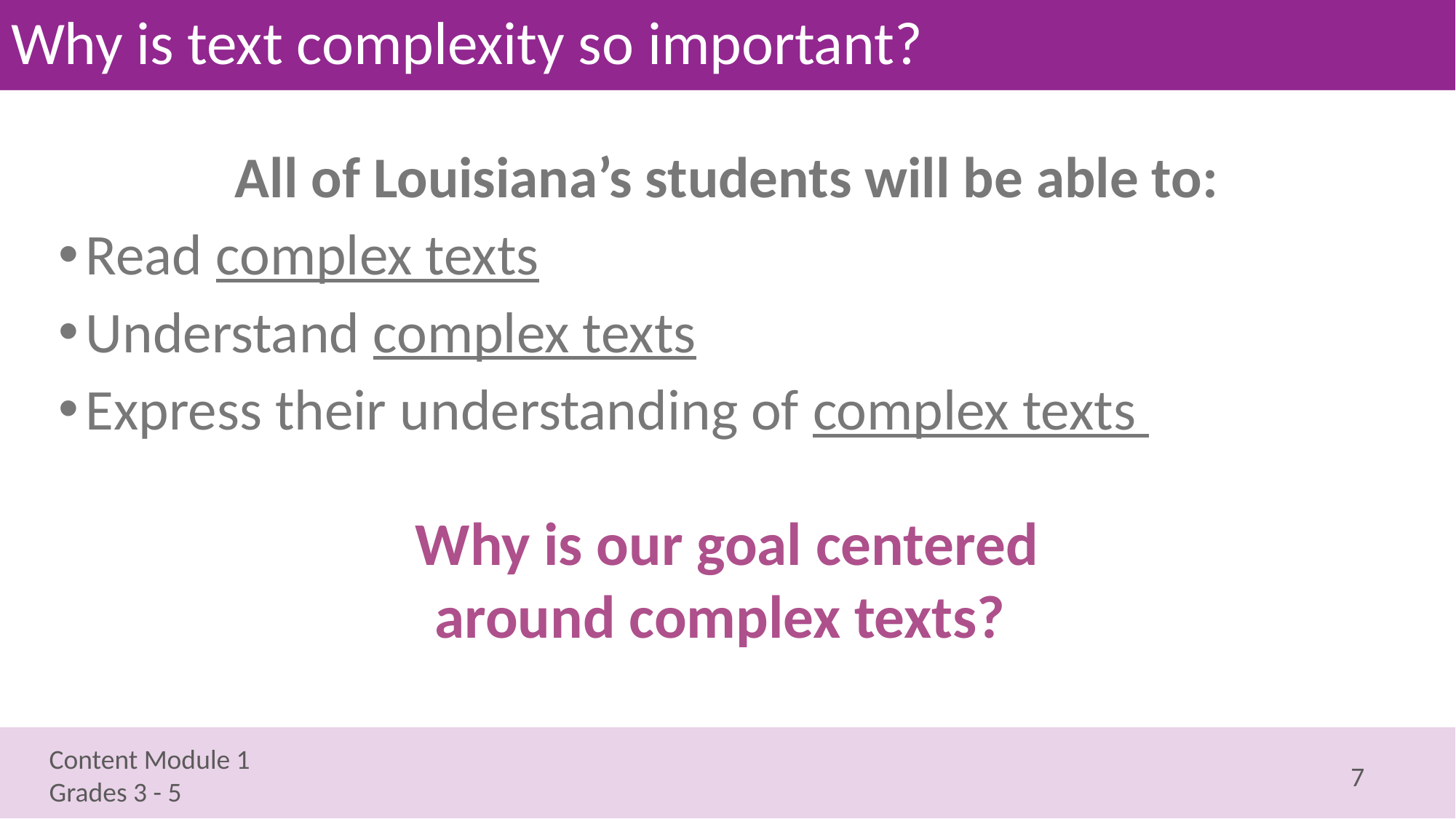

# Why is text complexity so important?
All of Louisiana’s students will be able to:
Read complex texts
Understand complex texts
Express their understanding of complex texts

Why is our goal centered around complex texts?
7